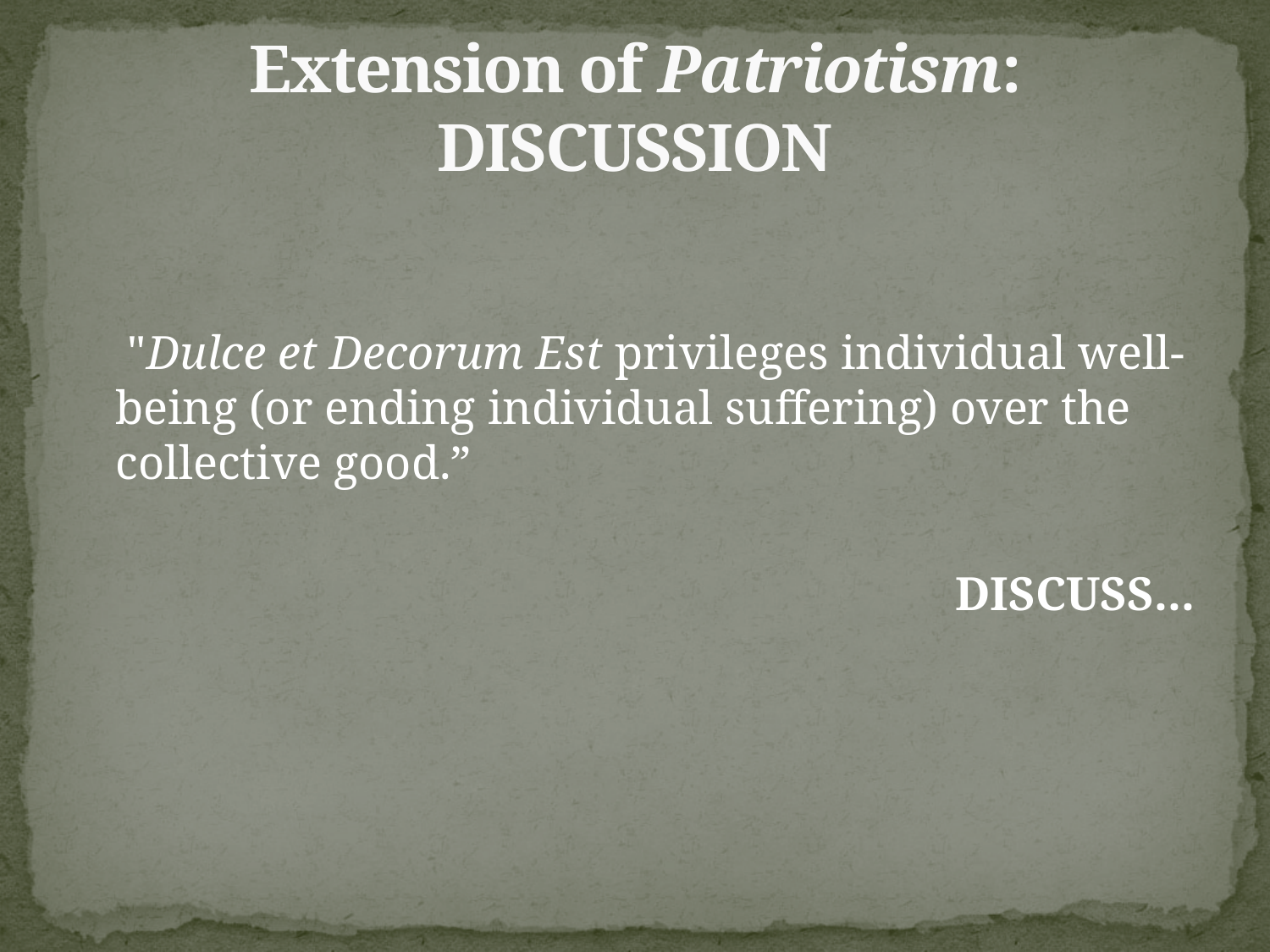

# Extension of Patriotism: DISCUSSION
	 "Dulce et Decorum Est privileges individual well-being (or ending individual suffering) over the collective good.”

DISCUSS...